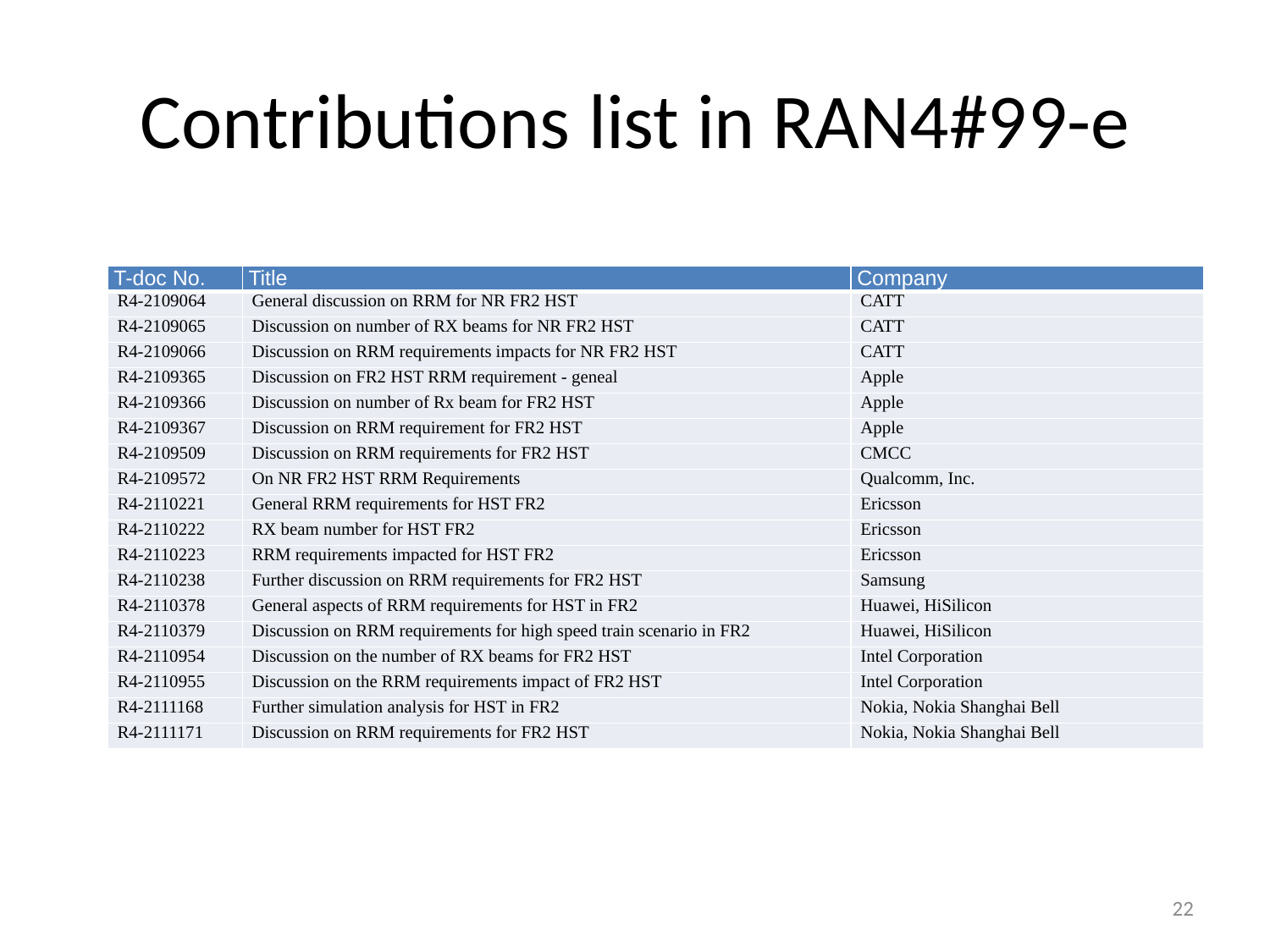

# Contributions list in RAN4#99-e
| T-doc No. | Title | Company |
| --- | --- | --- |
| R4-2109064 | General discussion on RRM for NR FR2 HST | CATT |
| R4-2109065 | Discussion on number of RX beams for NR FR2 HST | CATT |
| R4-2109066 | Discussion on RRM requirements impacts for NR FR2 HST | CATT |
| R4-2109365 | Discussion on FR2 HST RRM requirement - geneal | Apple |
| R4-2109366 | Discussion on number of Rx beam for FR2 HST | Apple |
| R4-2109367 | Discussion on RRM requirement for FR2 HST | Apple |
| R4-2109509 | Discussion on RRM requirements for FR2 HST | CMCC |
| R4-2109572 | On NR FR2 HST RRM Requirements | Qualcomm, Inc. |
| R4-2110221 | General RRM requirements for HST FR2 | Ericsson |
| R4-2110222 | RX beam number for HST FR2 | Ericsson |
| R4-2110223 | RRM requirements impacted for HST FR2 | Ericsson |
| R4-2110238 | Further discussion on RRM requirements for FR2 HST | Samsung |
| R4-2110378 | General aspects of RRM requirements for HST in FR2 | Huawei, HiSilicon |
| R4-2110379 | Discussion on RRM requirements for high speed train scenario in FR2 | Huawei, HiSilicon |
| R4-2110954 | Discussion on the number of RX beams for FR2 HST | Intel Corporation |
| R4-2110955 | Discussion on the RRM requirements impact of FR2 HST | Intel Corporation |
| R4-2111168 | Further simulation analysis for HST in FR2 | Nokia, Nokia Shanghai Bell |
| R4-2111171 | Discussion on RRM requirements for FR2 HST | Nokia, Nokia Shanghai Bell |
22